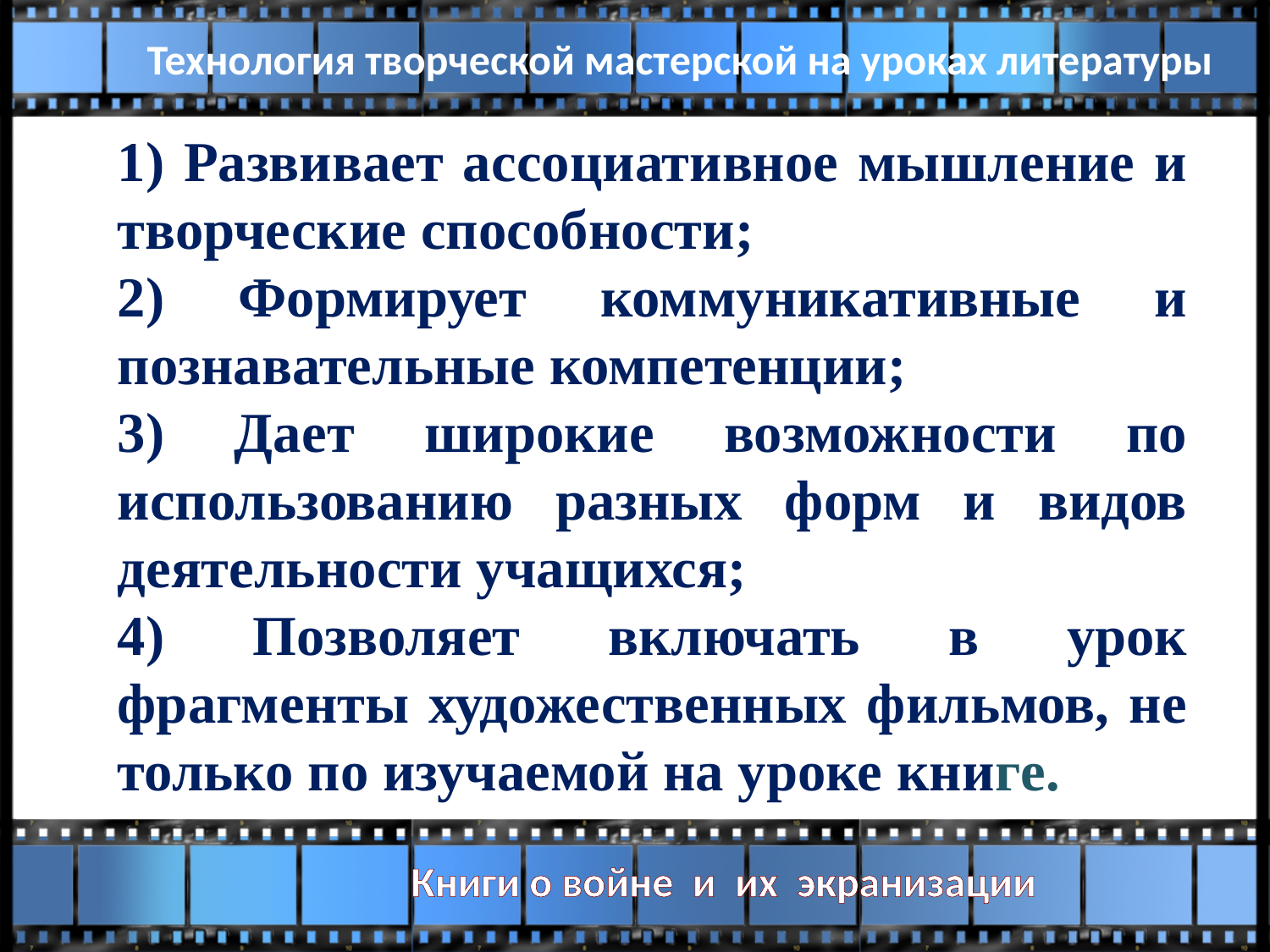

Технология творческой мастерской на уроках литературы
1) Развивает ассоциативное мышление и творческие способности;
2) Формирует коммуникативные и познавательные компетенции;
3) Дает широкие возможности по использованию разных форм и видов деятельности учащихся;
4) Позволяет включать в урок фрагменты художественных фильмов, не только по изучаемой на уроке книге.
Книги о войне  и  их  экранизации